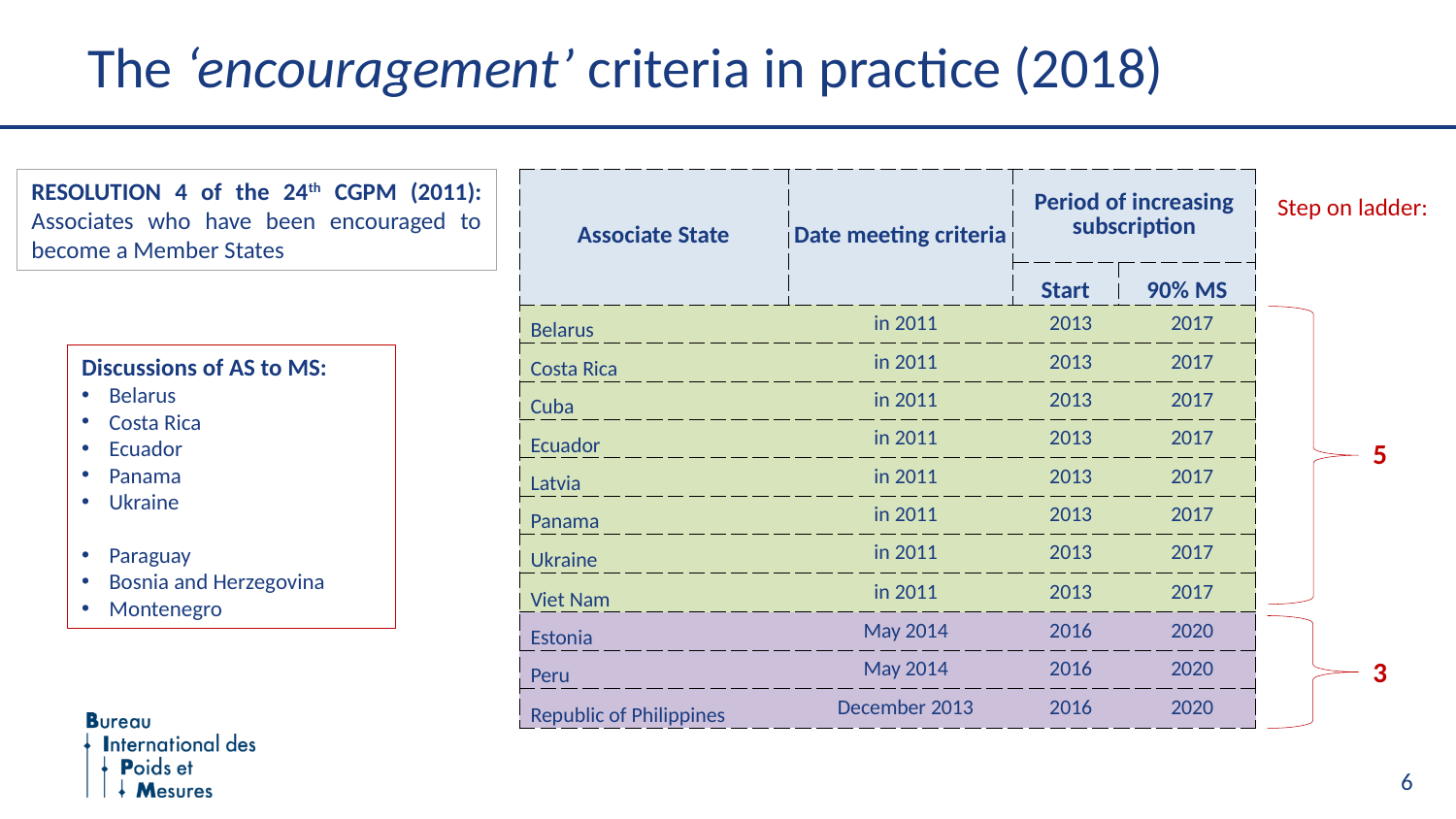

# The ‘encouragement’ criteria in practice (2018)
| Associate State | Date meeting criteria | Period of increasing subscription |  |
| --- | --- | --- | --- |
|  |  | Start | 90% MS |
| Belarus | in 2011 | 2013 | 2017 |
| Costa Rica | in 2011 | 2013 | 2017 |
| Cuba | in 2011 | 2013 | 2017 |
| Ecuador | in 2011 | 2013 | 2017 |
| Latvia | in 2011 | 2013 | 2017 |
| Panama | in 2011 | 2013 | 2017 |
| Ukraine | in 2011 | 2013 | 2017 |
| Viet Nam | in 2011 | 2013 | 2017 |
| Estonia | May 2014 | 2016 | 2020 |
| Peru | May 2014 | 2016 | 2020 |
| Republic of Philippines | December 2013 | 2016 | 2020 |
RESOLUTION 4 of the 24th CGPM (2011): Associates who have been encouraged to become a Member States
Step on ladder:

Discussions of AS to MS:
Belarus
Costa Rica
Ecuador
Panama
Ukraine

Paraguay
Bosnia and Herzegovina
Montenegro
5

3